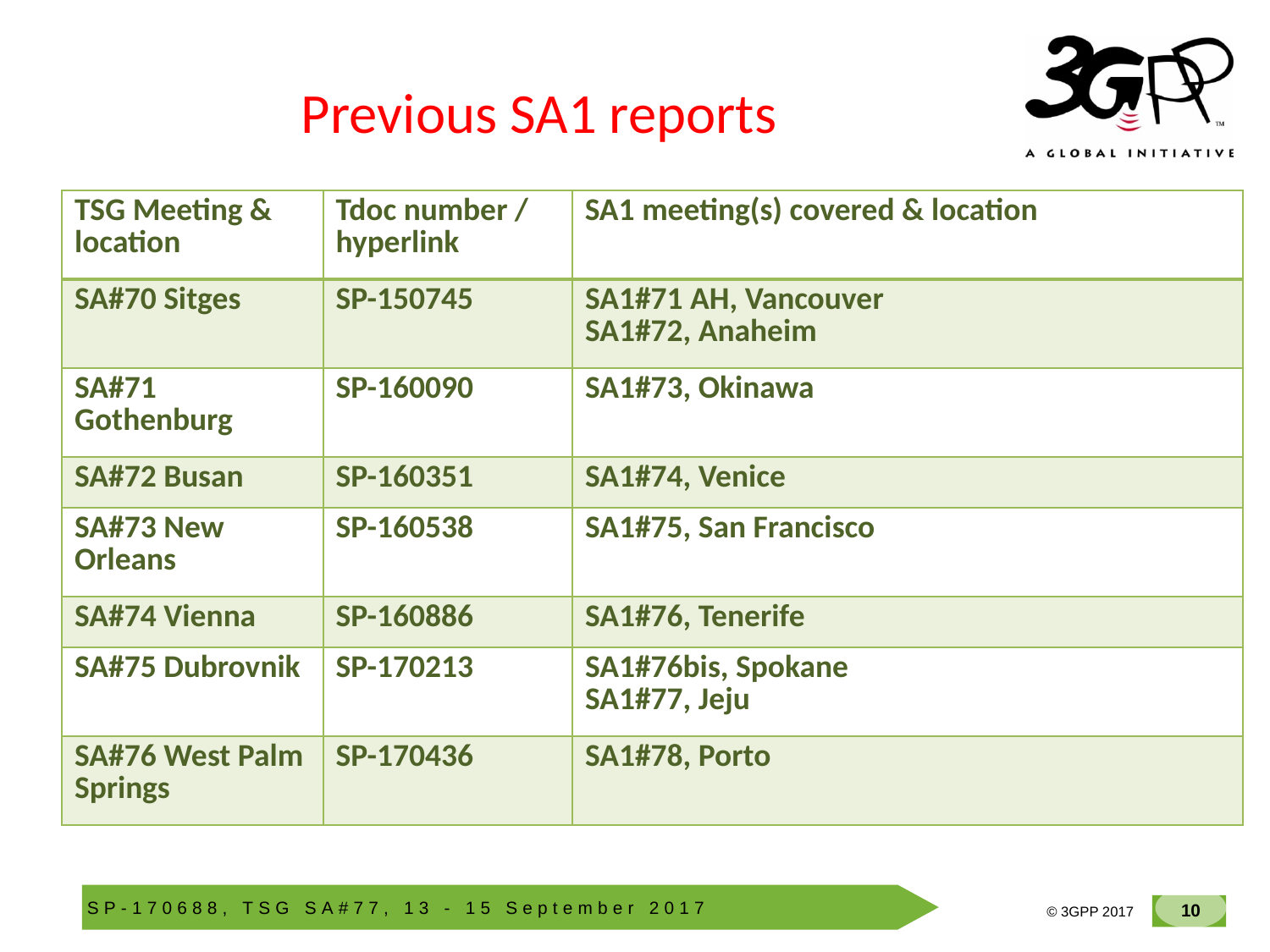

# Previous SA1 reports
| TSG Meeting & location | Tdoc number / hyperlink | SA1 meeting(s) covered & location |
| --- | --- | --- |
| SA#70 Sitges | SP-150745 | SA1#71 AH, Vancouver SA1#72, Anaheim |
| SA#71 Gothenburg | SP-160090 | SA1#73, Okinawa |
| SA#72 Busan | SP-160351 | SA1#74, Venice |
| SA#73 New Orleans | SP-160538 | SA1#75, San Francisco |
| SA#74 Vienna | SP-160886 | SA1#76, Tenerife |
| SA#75 Dubrovnik | SP-170213 | SA1#76bis, Spokane SA1#77, Jeju |
| SA#76 West Palm Springs | SP-170436 | SA1#78, Porto |